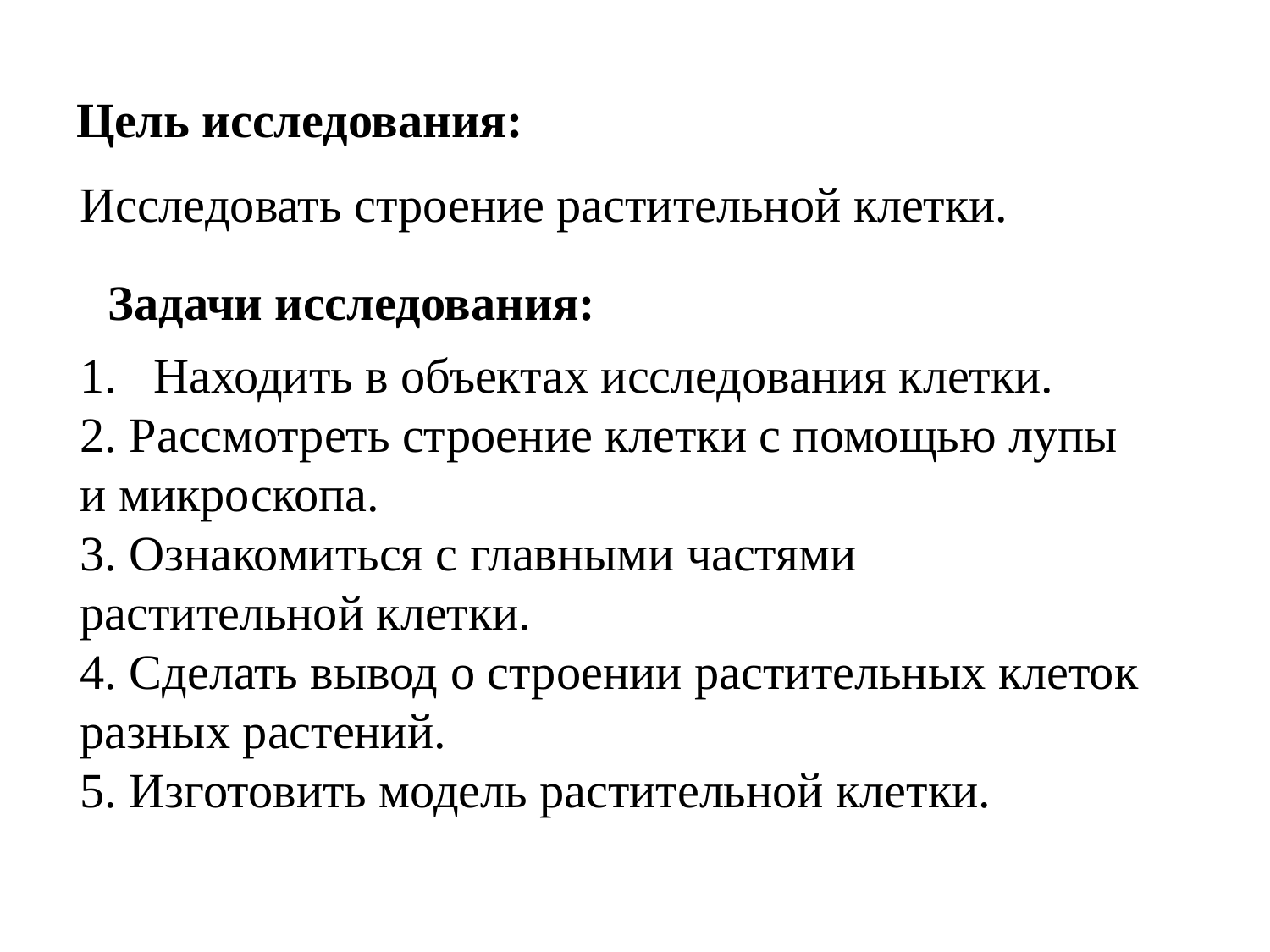

# Цель исследования:
Исследовать строение растительной клетки.
Задачи исследования:
1.   Находить в объектах исследования клетки.
2. Рассмотреть строение клетки с помощью лупы и микроскопа.
3. Ознакомиться с главными частями растительной клетки.
4. Сделать вывод о строении растительных клеток разных растений.
5. Изготовить модель растительной клетки.